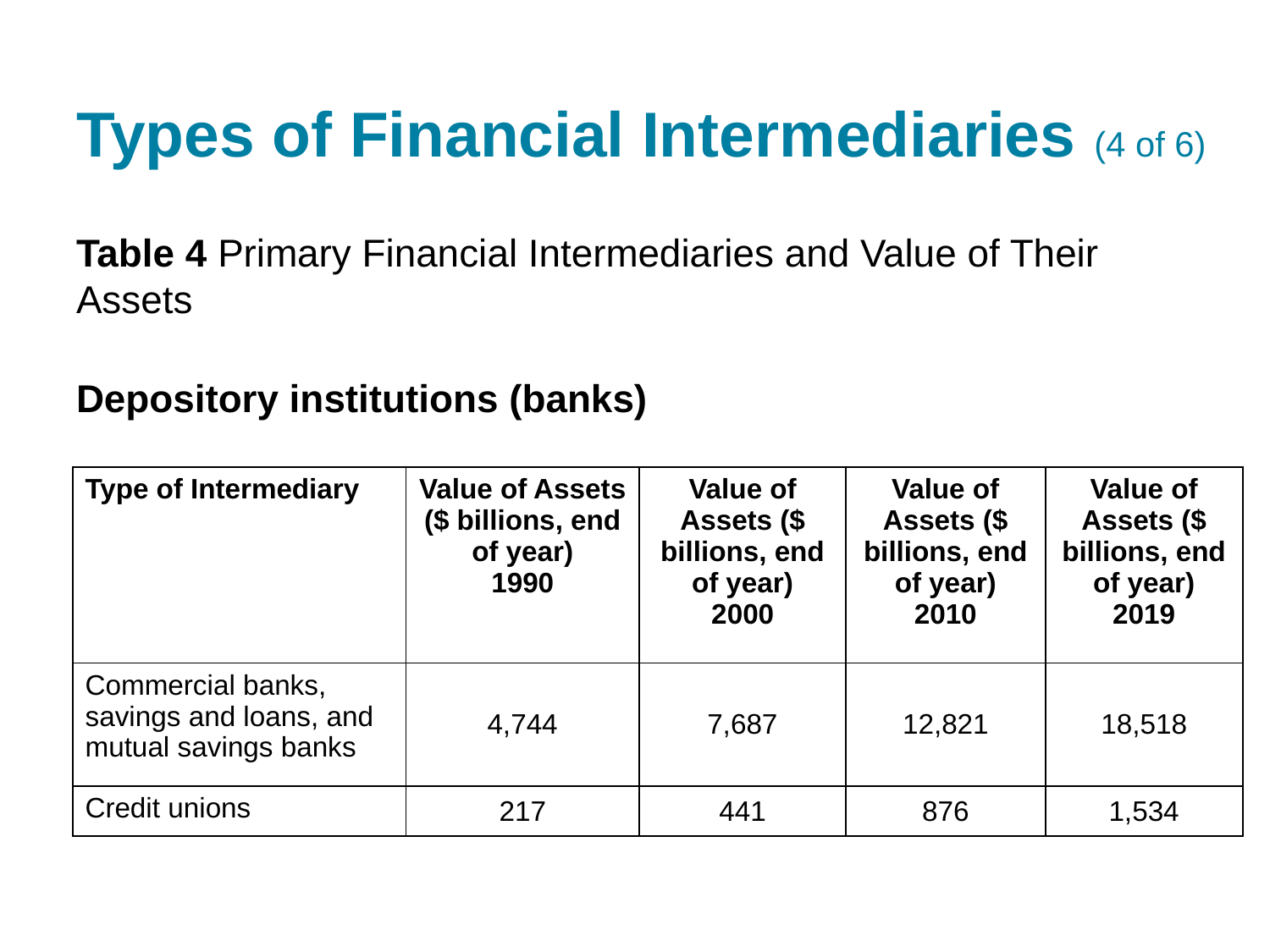

# Types of Financial Intermediaries (4 of 6)
Table 4 Primary Financial Intermediaries and Value of Their Assets
Depository institutions (banks)
| Type of Intermediary | Value of Assets ($ billions, end of year) 1990 | Value of Assets ($ billions, end of year) 2000 | Value of Assets ($ billions, end of year) 2010 | Value of Assets ($ billions, end of year) 2019 |
| --- | --- | --- | --- | --- |
| Commercial banks, savings and loans, and mutual savings banks | 4,744 | 7,687 | 12,821 | 18,518 |
| Credit unions | 217 | 441 | 876 | 1,534 |